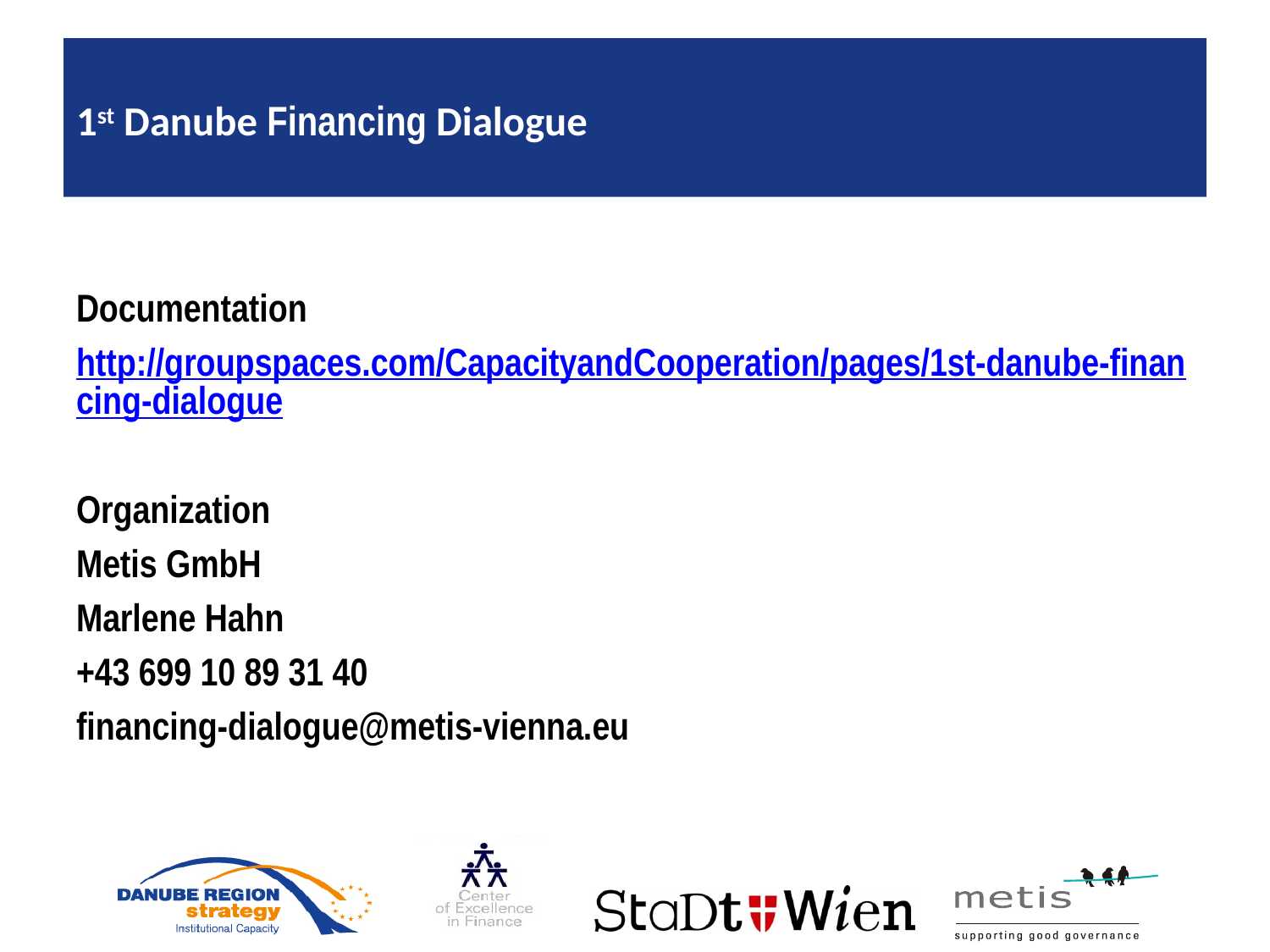

# 1st Danube Financing Dialogue

Documentation
http://groupspaces.com/CapacityandCooperation/pages/1st-danube-financing-dialogue

Organization
Metis GmbH
Marlene Hahn
+43 699 10 89 31 40
financing-dialogue@metis-vienna.eu